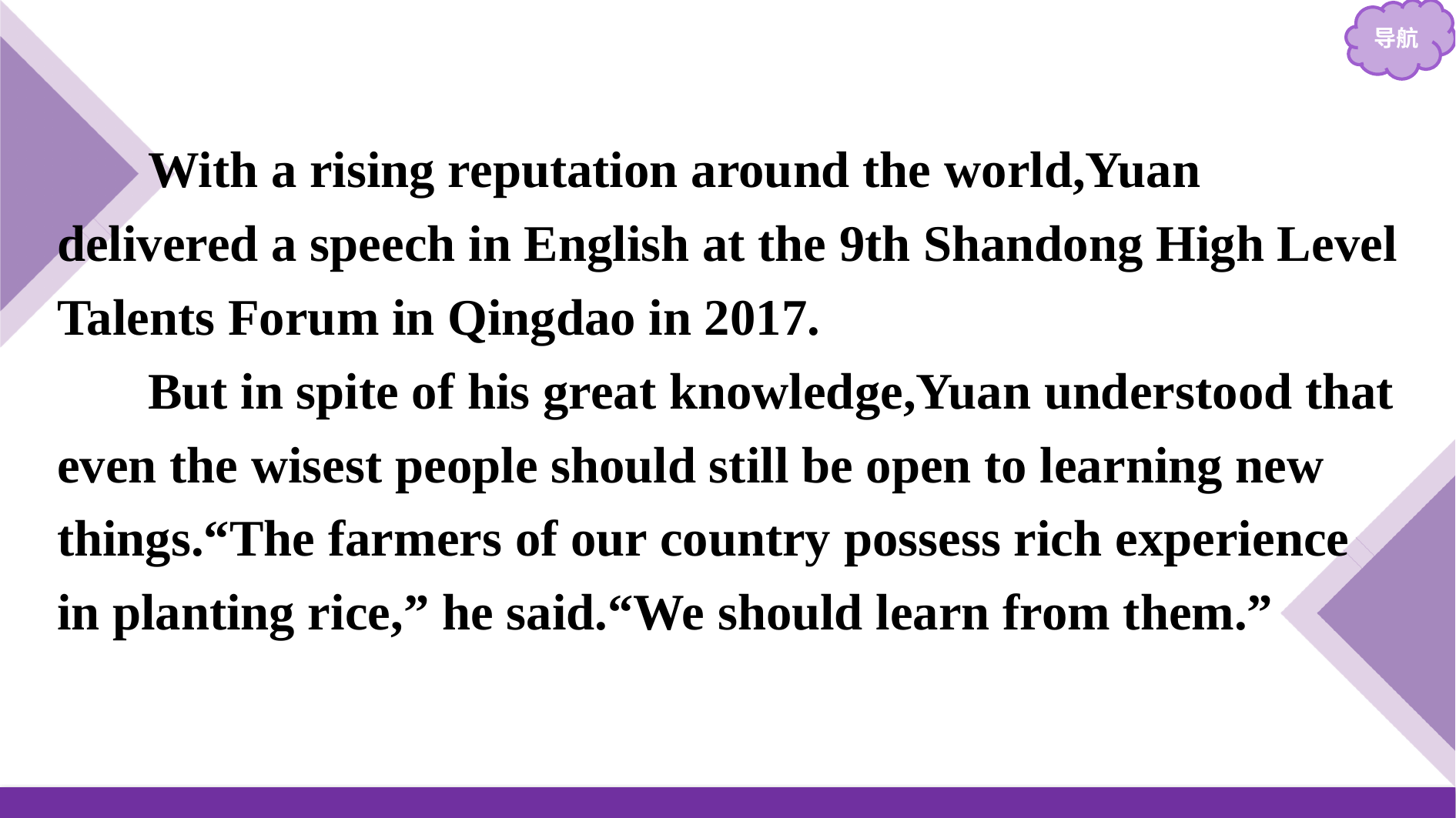

With a rising reputation around the world,Yuan delivered a speech in English at the 9th Shandong High Level Talents Forum in Qingdao in 2017.
But in spite of his great knowledge,Yuan understood that even the wisest people should still be open to learning new things.“The farmers of our country possess rich experience in planting rice,” he said.“We should learn from them.”